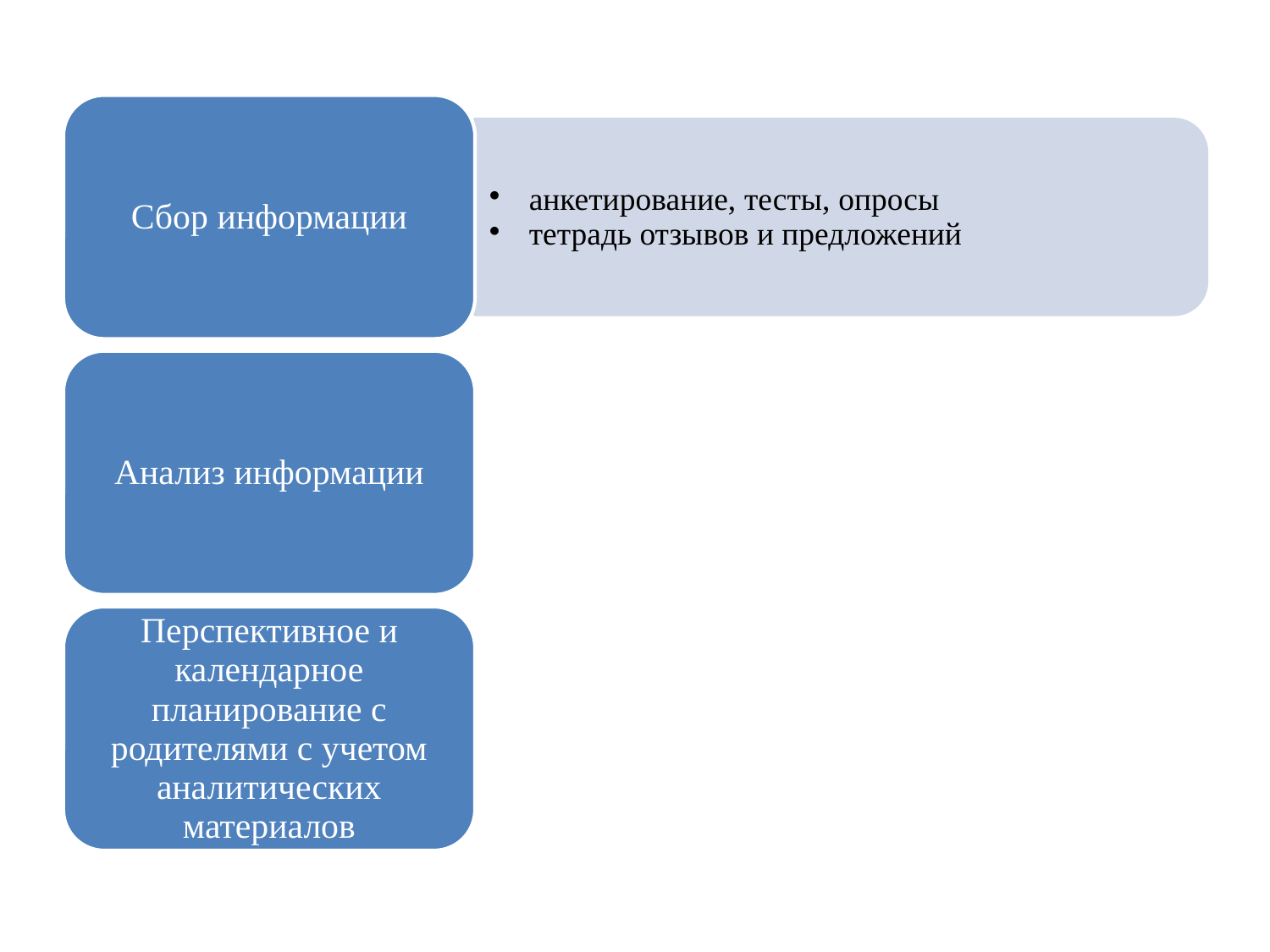

Сбор информации
анкетирование, тесты, опросы
тетрадь отзывов и предложений
Анализ информации
Перспективное и календарное планирование с родителями с учетом аналитических материалов